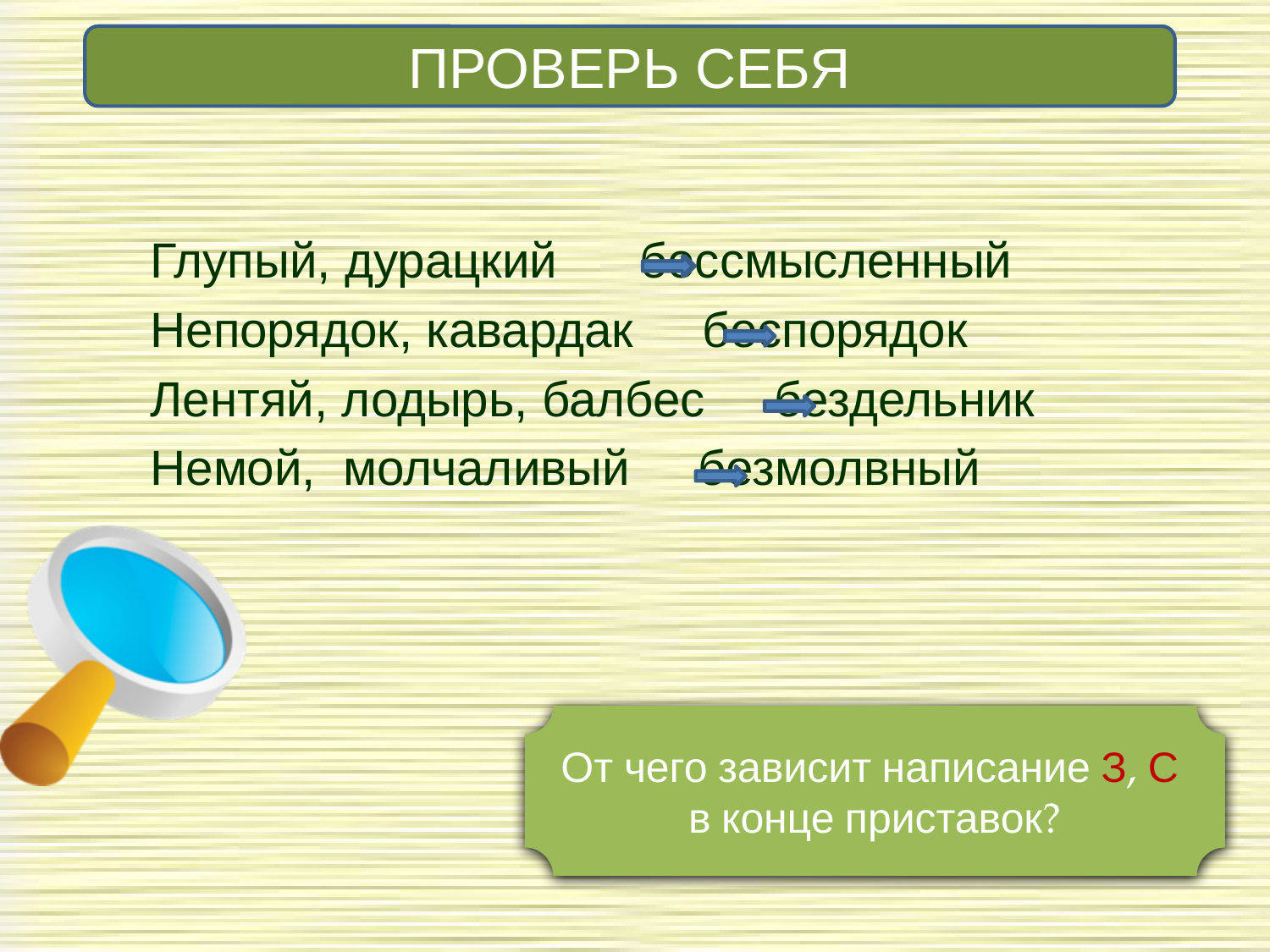

ПРОВЕРЬ СЕБЯ

      Глупый, дурацкий      бессмысленный
      Непорядок, кавардак     беспорядок
      Лентяй, лодырь, балбес     бездельник
      Немой,  молчаливый     безмолвный

От чего зависит написание З, С
в конце приставок?